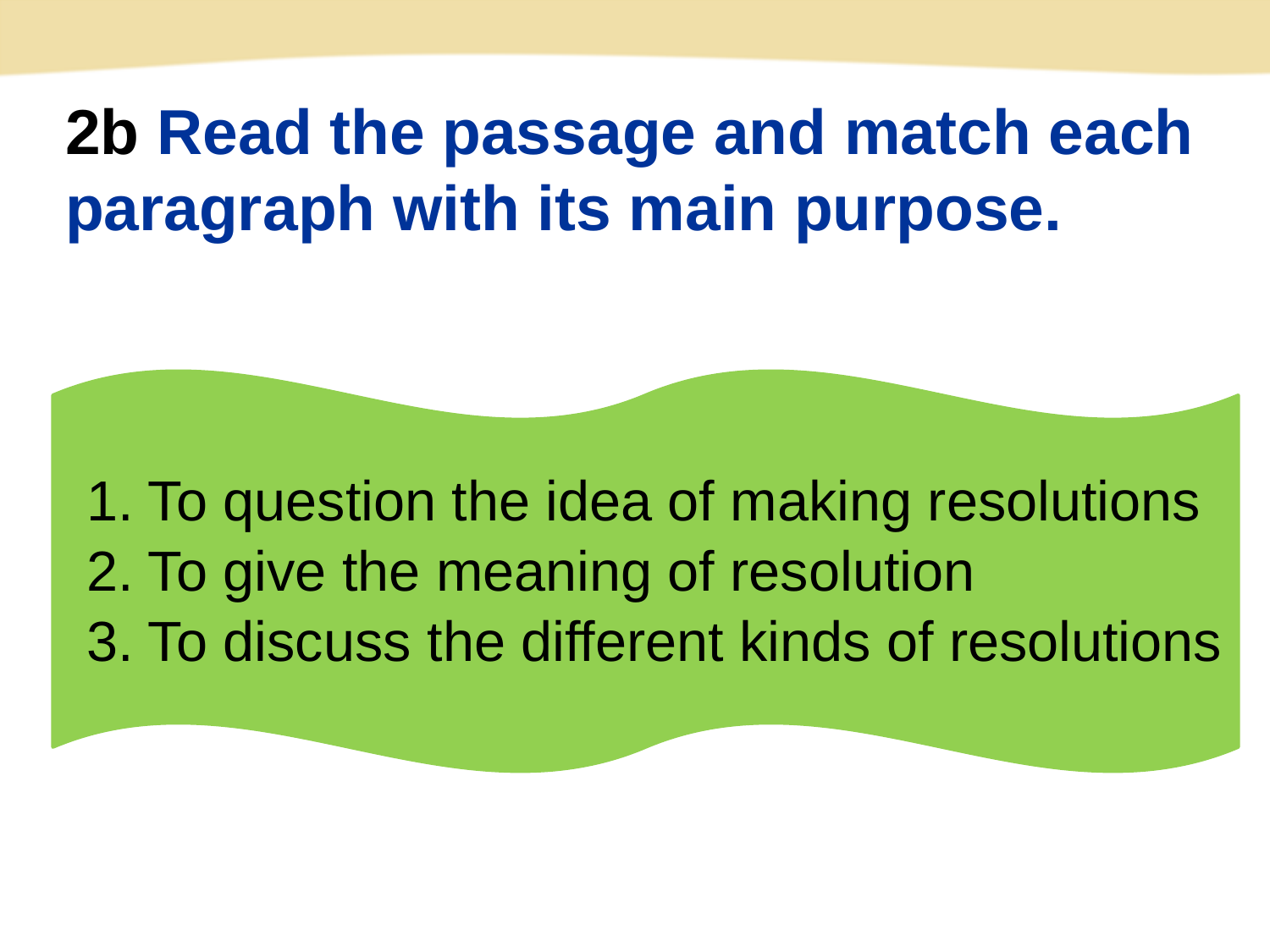

2b Read the passage and match each paragraph with its main purpose.

1. To question the idea of making resolutions
2. To give the meaning of resolution
3. To discuss the different kinds of resolutions